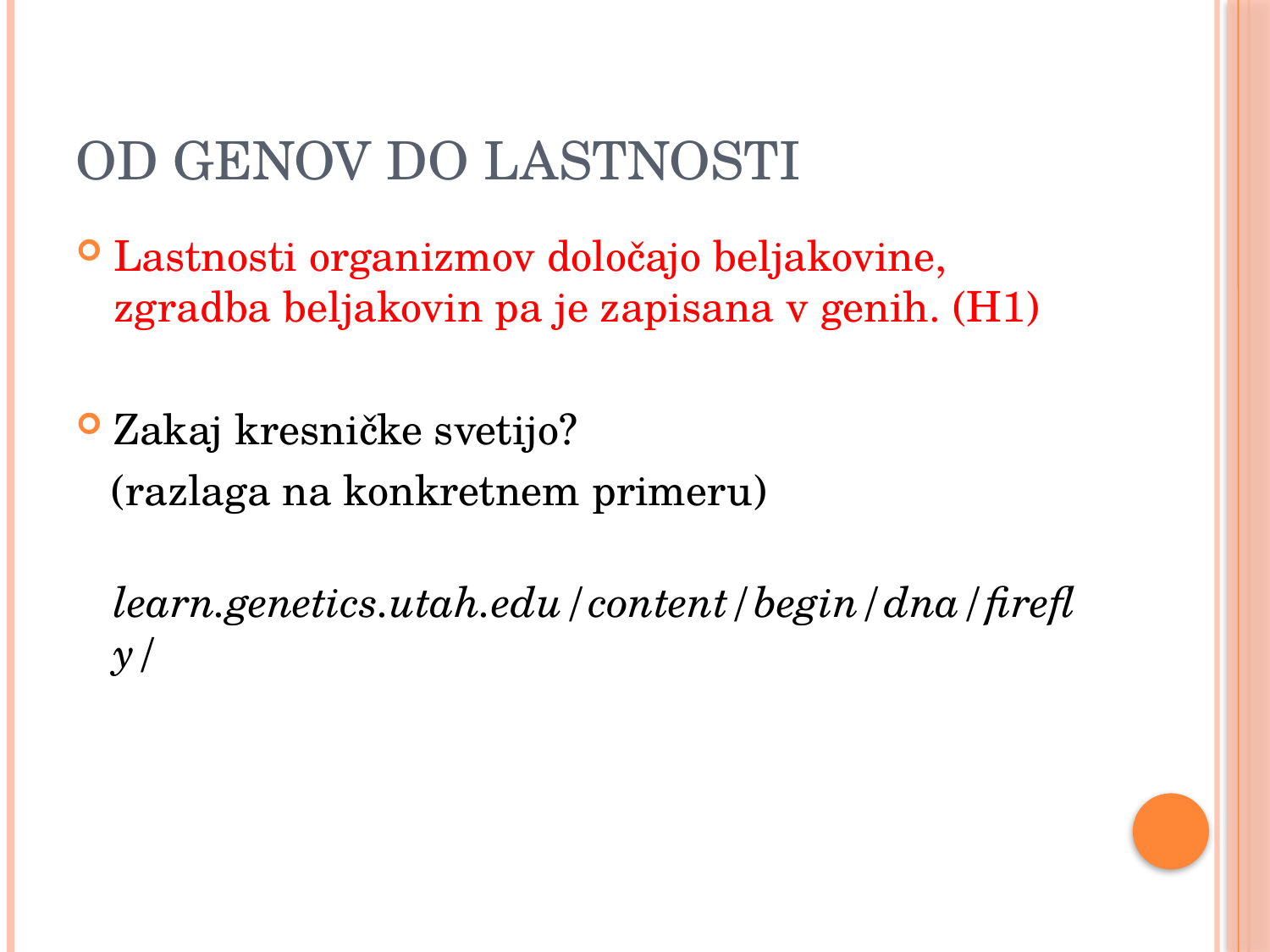

# Od genov do lastnosti
Lastnosti organizmov določajo beljakovine, zgradba beljakovin pa je zapisana v genih. (H1)

Zakaj kresničke svetijo?
   (razlaga na konkretnem primeru)
    learn.genetics.utah.edu/content/begin/dna/firefly/